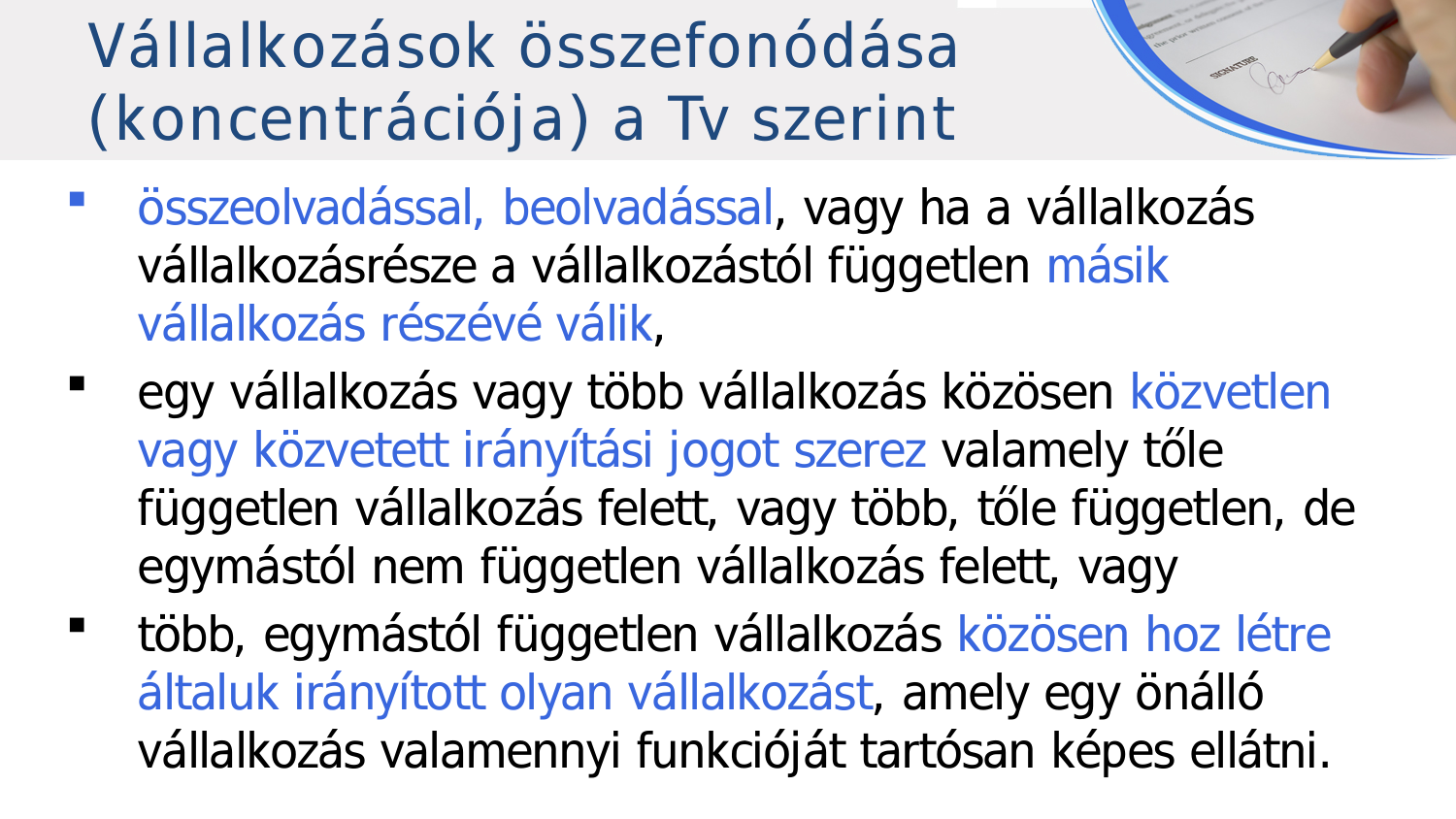

Vállalkozások összefonódása
(koncentrációja) a Tv szerint
összeolvadással, beolvadással, vagy ha a vállalkozás vállalkozásrésze a vállalkozástól független másik vállalkozás részévé válik,
egy vállalkozás vagy több vállalkozás közösen közvetlen vagy közvetett irányítási jogot szerez valamely tőle független vállalkozás felett, vagy több, tőle független, de egymástól nem független vállalkozás felett, vagy
több, egymástól független vállalkozás közösen hoz létre általuk irányított olyan vállalkozást, amely egy önálló vállalkozás valamennyi funkcióját tartósan képes ellátni.